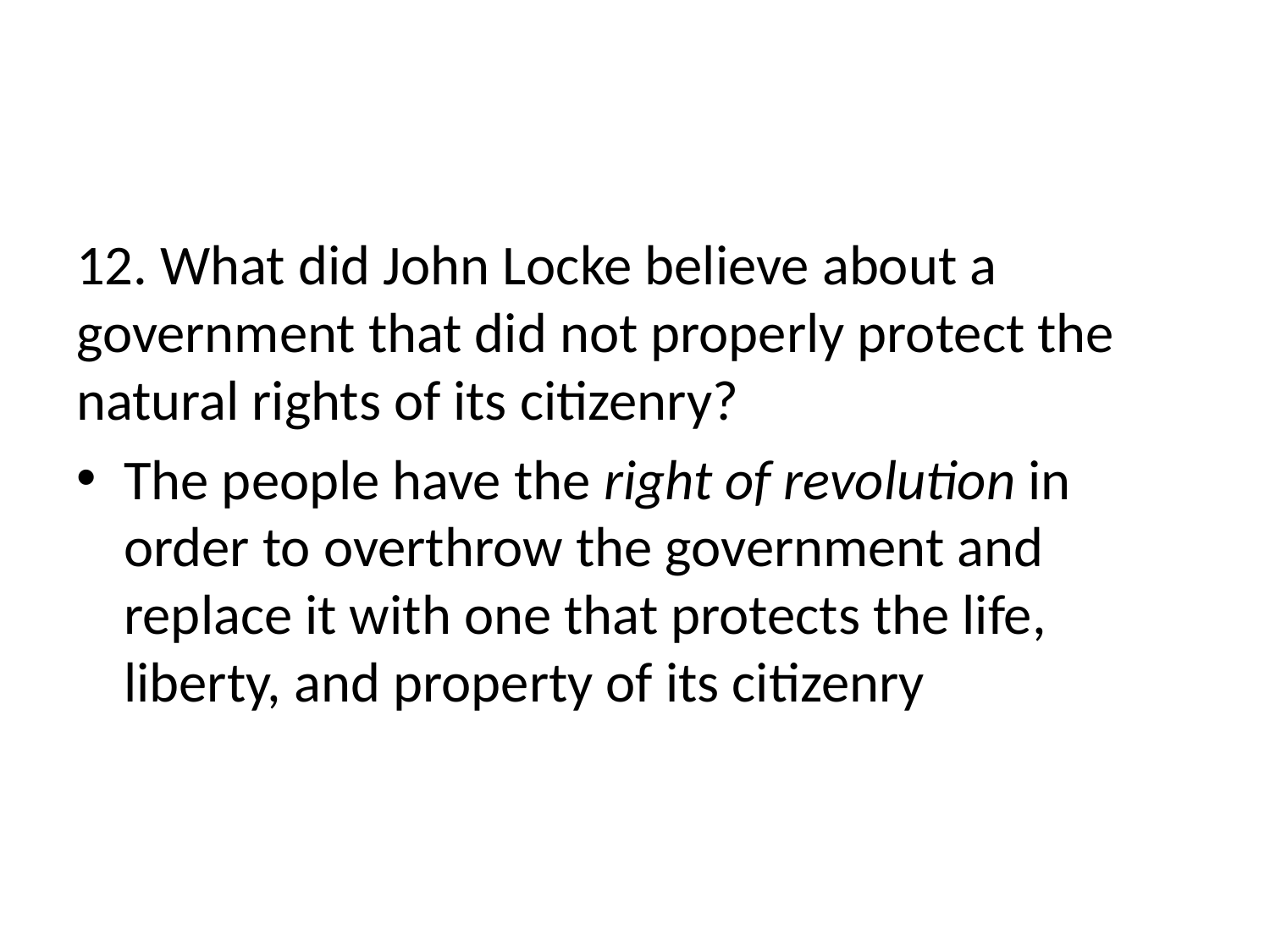

#
12. What did John Locke believe about a government that did not properly protect the natural rights of its citizenry?
The people have the right of revolution in order to overthrow the government and replace it with one that protects the life, liberty, and property of its citizenry